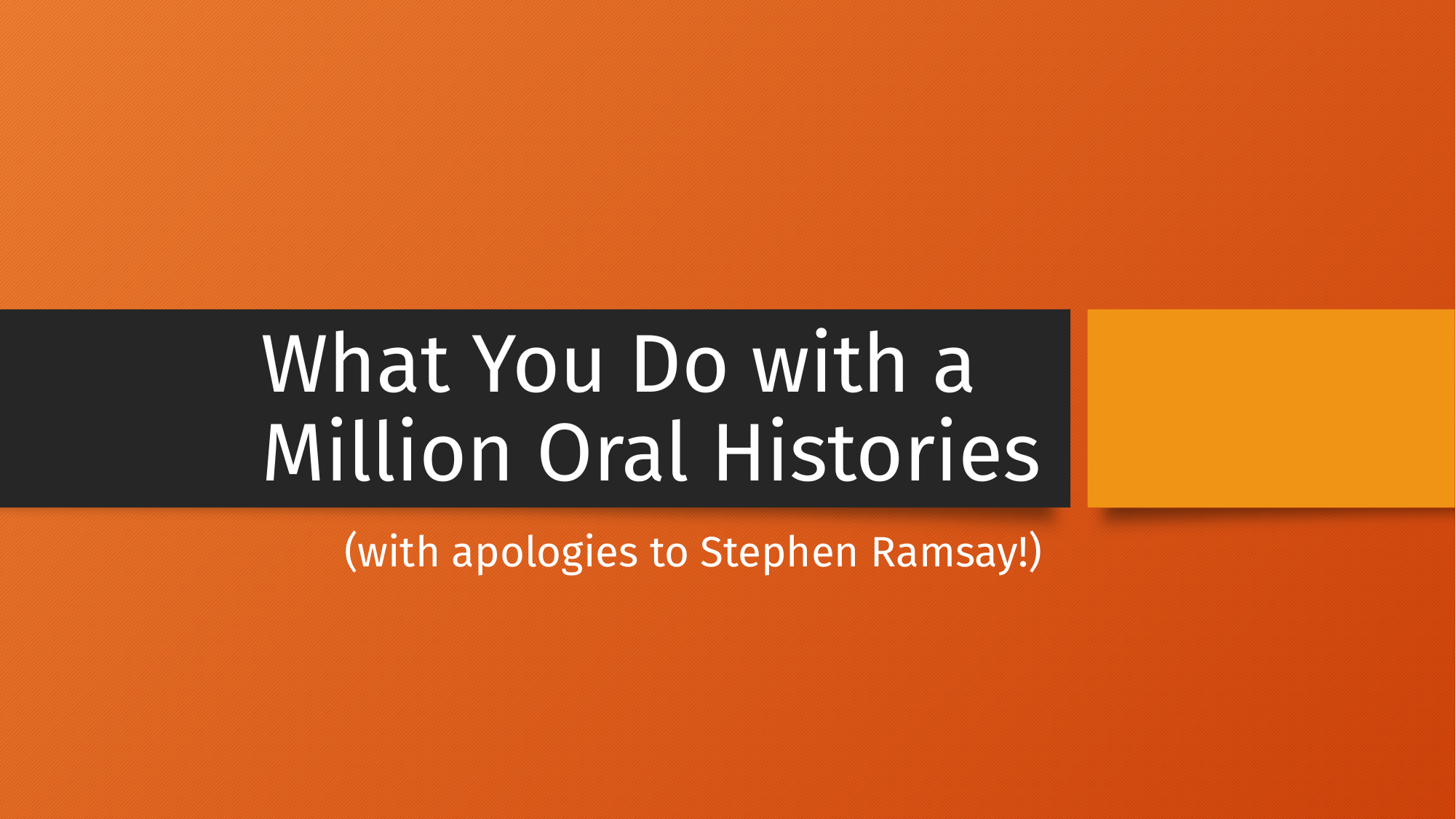

# What You Do with a    Million Oral Histories
(with apologies to Stephen Ramsay!)